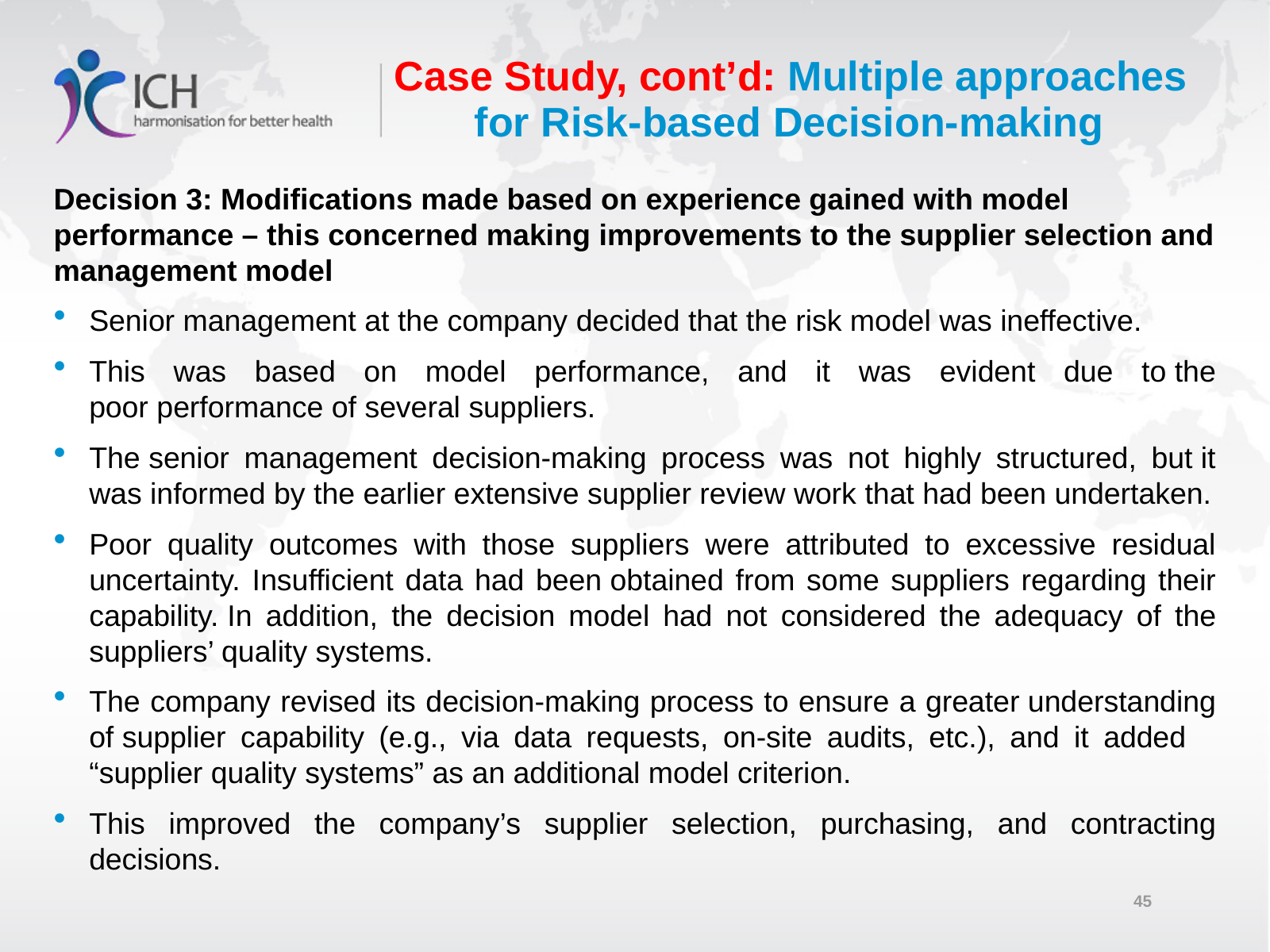

# Case Study, cont’d: Multiple approaches                  for Risk-based Decision-making
Decision 3: Modifications made based on experience gained with model performance – this concerned making improvements to the supplier selection and management model
Senior management at the company decided that the risk model was ineffective.
This was based on model performance, and it was evident due to the poor performance of several suppliers.
The senior management decision-making process was not highly structured, but it was informed by the earlier extensive supplier review work that had been undertaken.
Poor quality outcomes with those suppliers were attributed to excessive residual uncertainty. Insufficient data had been obtained from some suppliers regarding their capability. In addition, the decision model had not considered the adequacy of the suppliers’ quality systems.
The company revised its decision-making process to ensure a greater understanding of supplier capability (e.g., via data requests, on-site audits, etc.), and it added   “supplier quality systems” as an additional model criterion.
This improved the company’s supplier selection, purchasing, and contracting decisions.